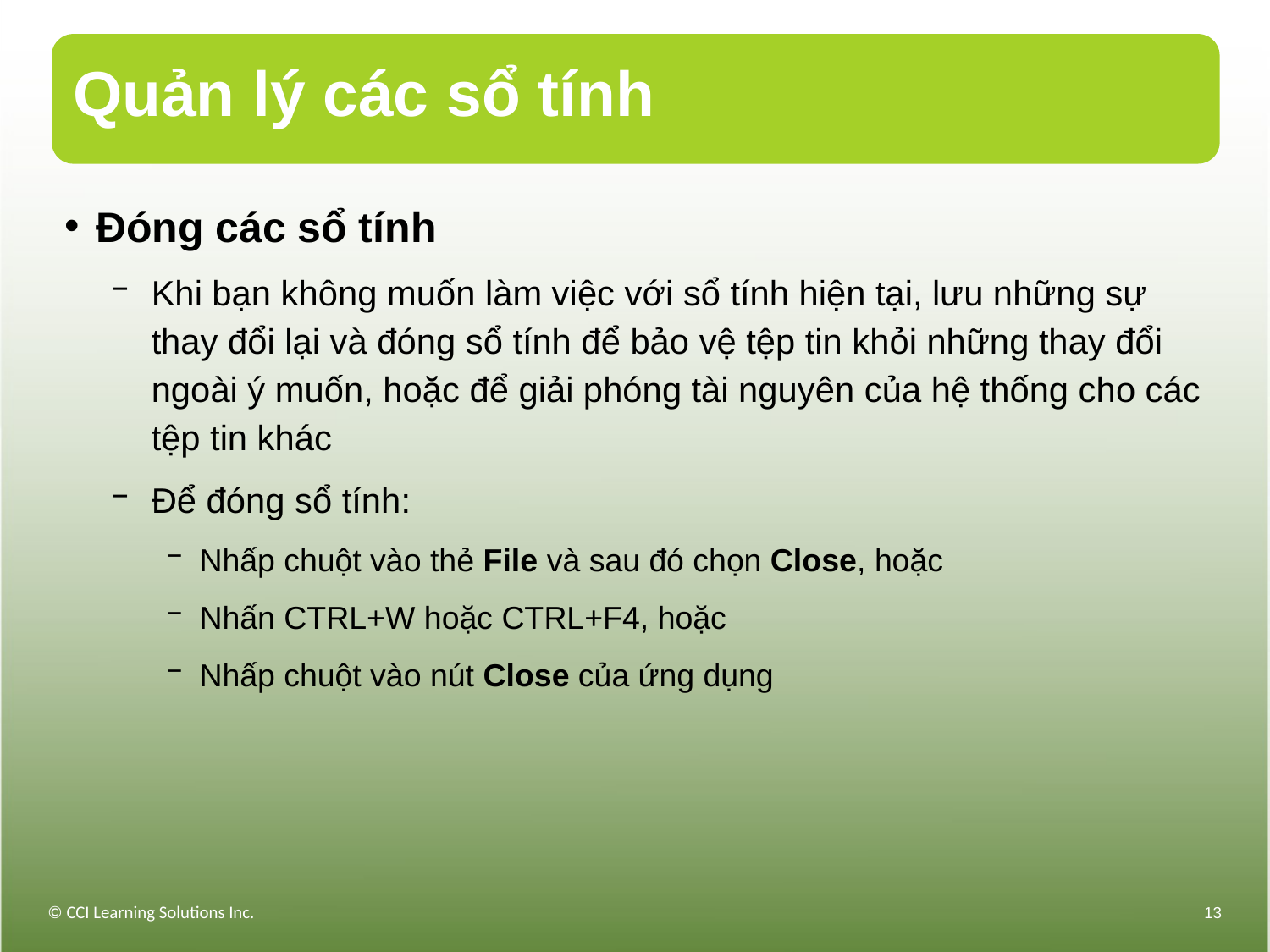

# Quản lý các sổ tính
Đóng các sổ tính
Khi bạn không muốn làm việc với sổ tính hiện tại, lưu những sự thay đổi lại và đóng sổ tính để bảo vệ tệp tin khỏi những thay đổi ngoài ý muốn, hoặc để giải phóng tài nguyên của hệ thống cho các tệp tin khác
Để đóng sổ tính:
Nhấp chuột vào thẻ File và sau đó chọn Close, hoặc
Nhấn CTRL+W hoặc CTRL+F4, hoặc
Nhấp chuột vào nút Close của ứng dụng

© CCI Learning Solutions Inc.
13